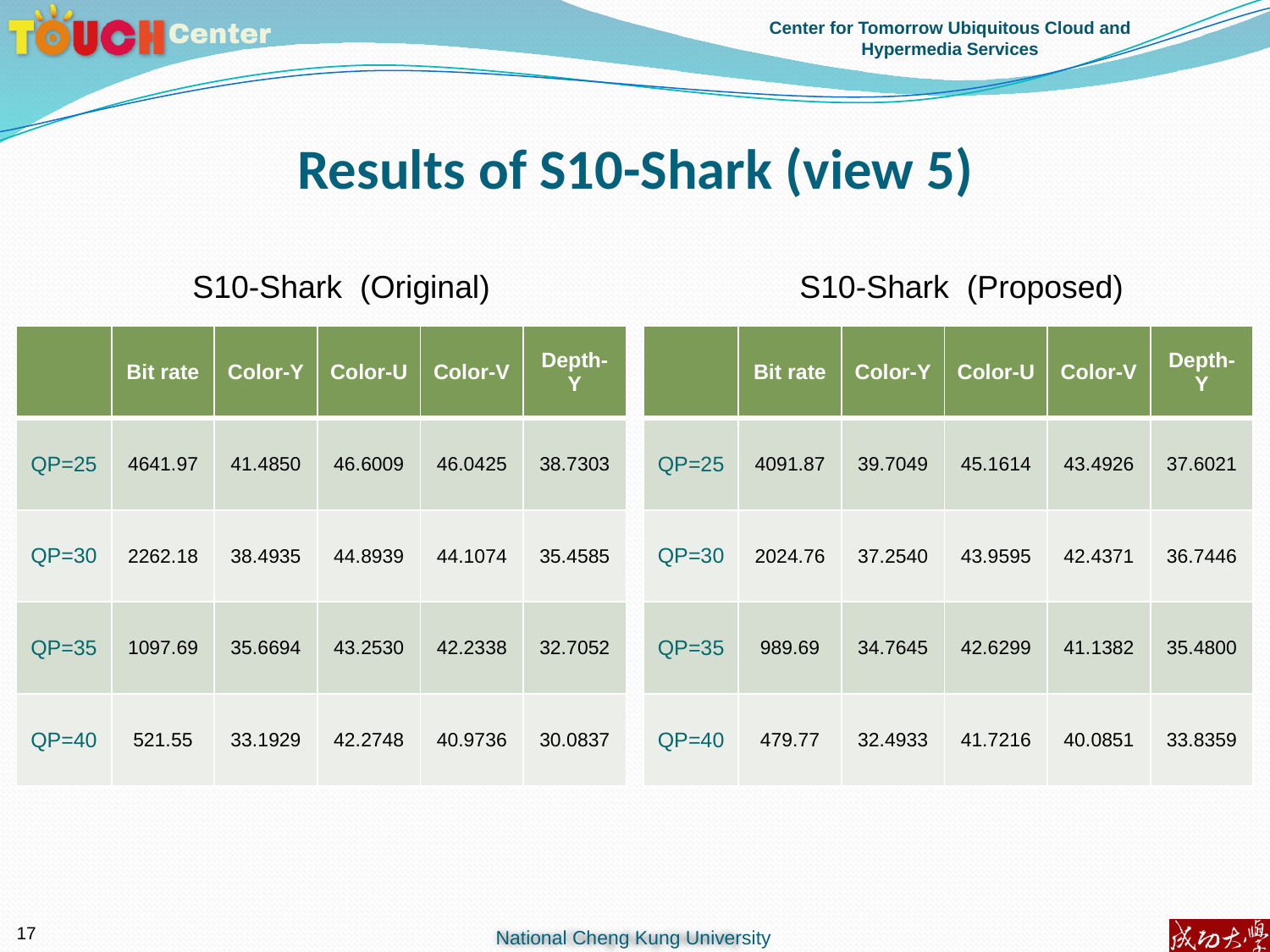

Results of S10-Shark (view 5)

S10-Shark  (Original)
S10-Shark  (Proposed)
|  | Bit rate | Color-Y | Color-U | Color-V | Depth-Y |
| --- | --- | --- | --- | --- | --- |
| QP=25 | 4641.97 | 41.4850 | 46.6009 | 46.0425 | 38.7303 |
| QP=30 | 2262.18 | 38.4935 | 44.8939 | 44.1074 | 35.4585 |
| QP=35 | 1097.69 | 35.6694 | 43.2530 | 42.2338 | 32.7052 |
| QP=40 | 521.55 | 33.1929 | 42.2748 | 40.9736 | 30.0837 |
|  | Bit rate | Color-Y | Color-U | Color-V | Depth-Y |
| --- | --- | --- | --- | --- | --- |
| QP=25 | 4091.87 | 39.7049 | 45.1614 | 43.4926 | 37.6021 |
| QP=30 | 2024.76 | 37.2540 | 43.9595 | 42.4371 | 36.7446 |
| QP=35 | 989.69 | 34.7645 | 42.6299 | 41.1382 | 35.4800 |
| QP=40 | 479.77 | 32.4933 | 41.7216 | 40.0851 | 33.8359 |